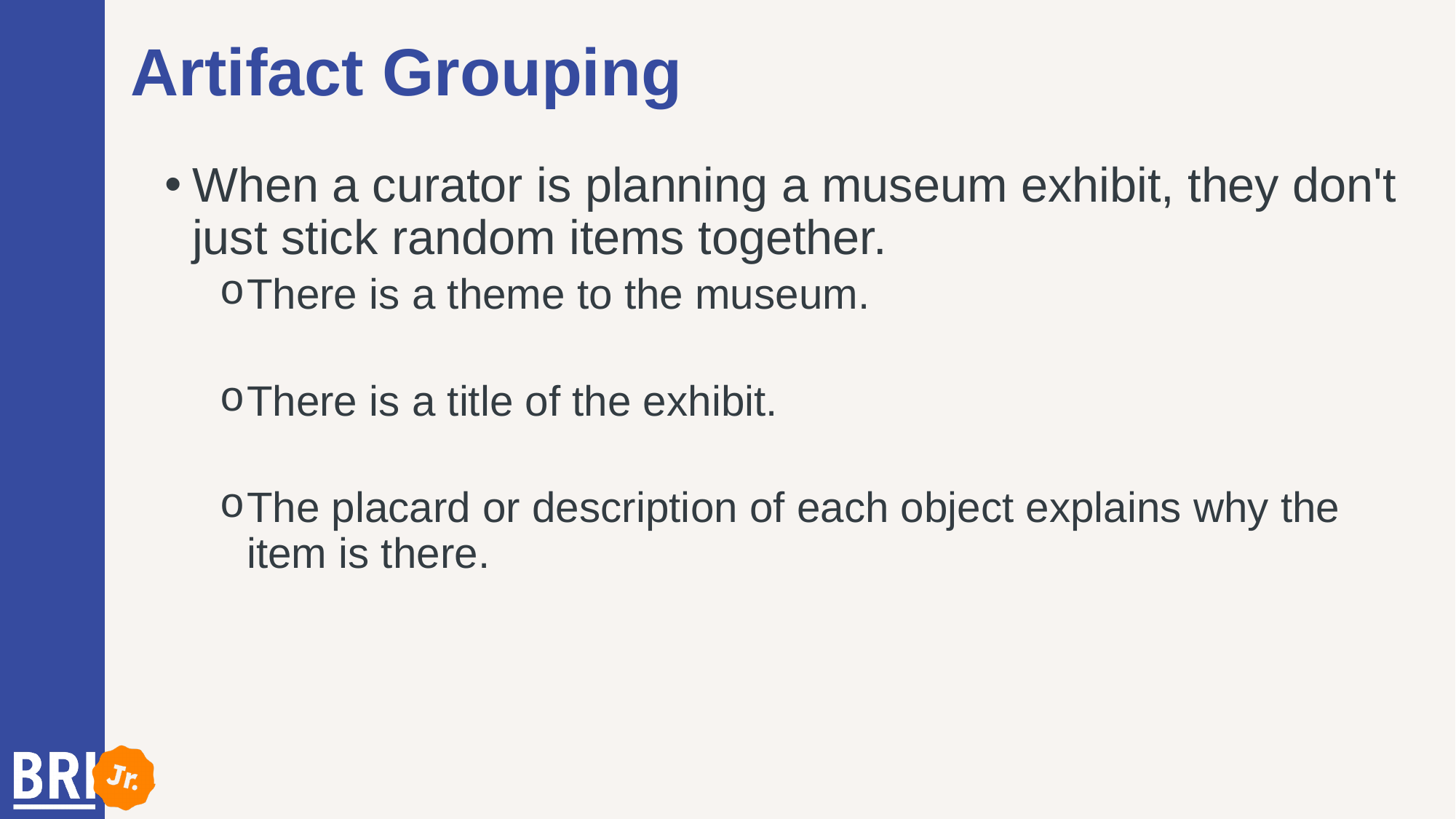

# Artifact Grouping
When a curator is planning a museum exhibit, they don't just stick random items together.
There is a theme to the museum.

There is a title of the exhibit.

The placard or description of each object explains why the item is there.